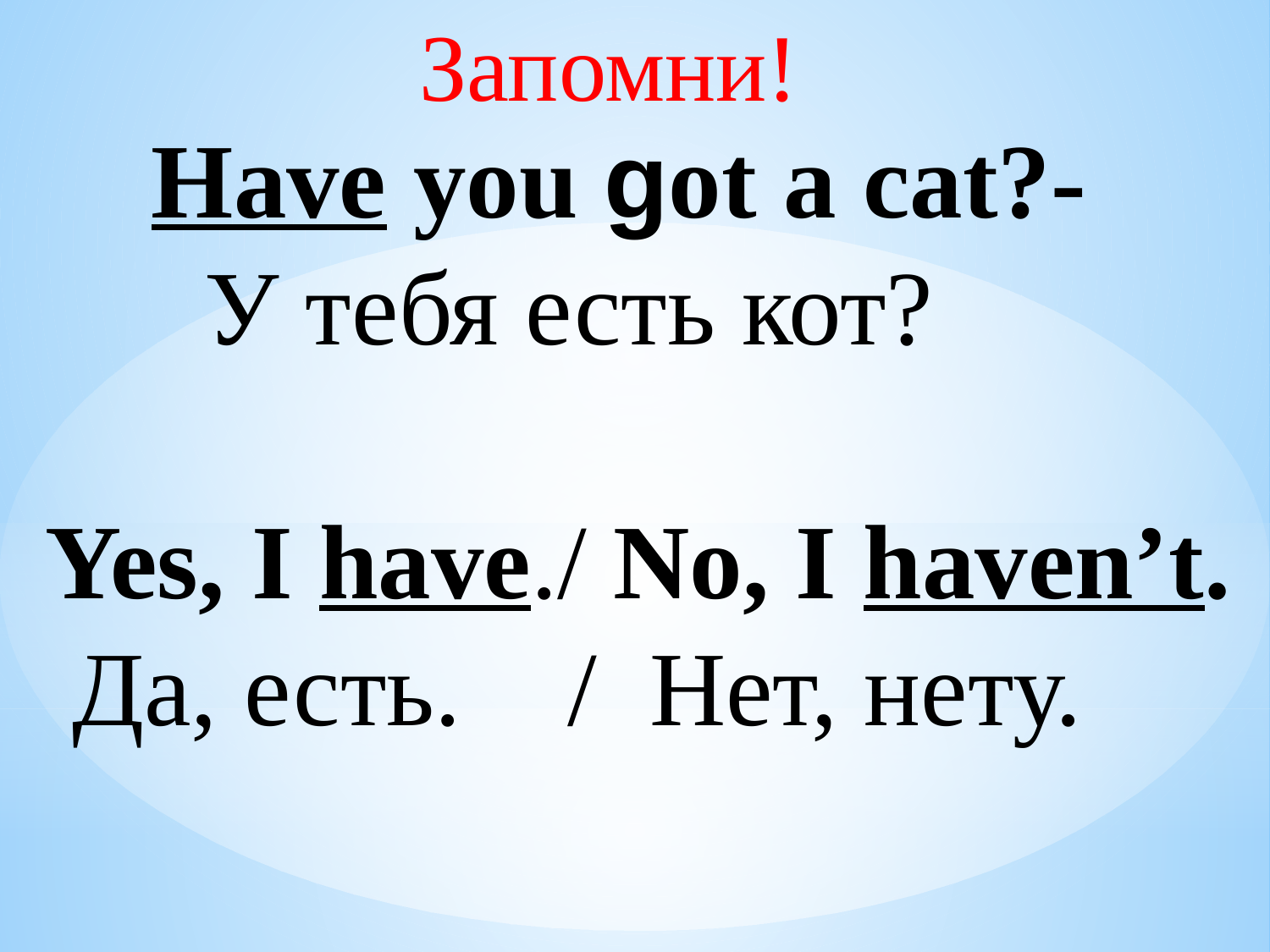

Запомни!
     Have you got a cat?-
       У тебя есть кот?

 Yes, I have./ No, I haven’t.
  Да, есть.    /  Нет, нету.